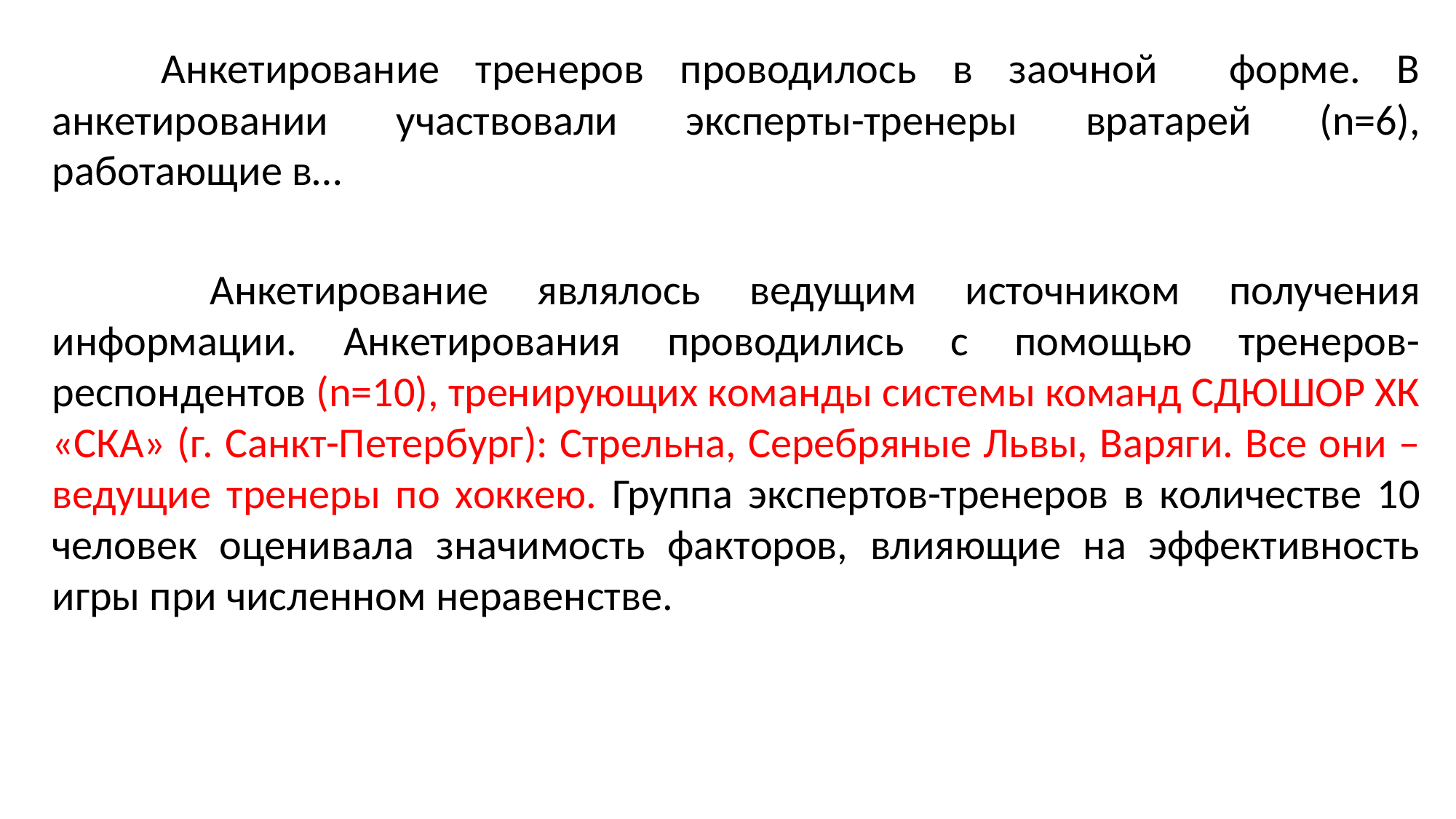

Анкетирование тренеров проводилось в заочной  форме. В анкетировании участвовали эксперты-тренеры вратарей (n=6), работающие в…

	 Анкетирование являлось ведущим источником получения информации. Анкетирования проводились с помощью тренеров-респондентов (n=10), тренирующих команды системы команд СДЮШОР ХК «СКА» (г. Санкт-Петербург): Стрельна, Серебряные Львы, Варяги. Все они – ведущие тренеры по хоккею. Группа экспертов-тренеров в количестве 10 человек оценивала значимость факторов, влияющие на эффективность игры при численном неравенстве.

#